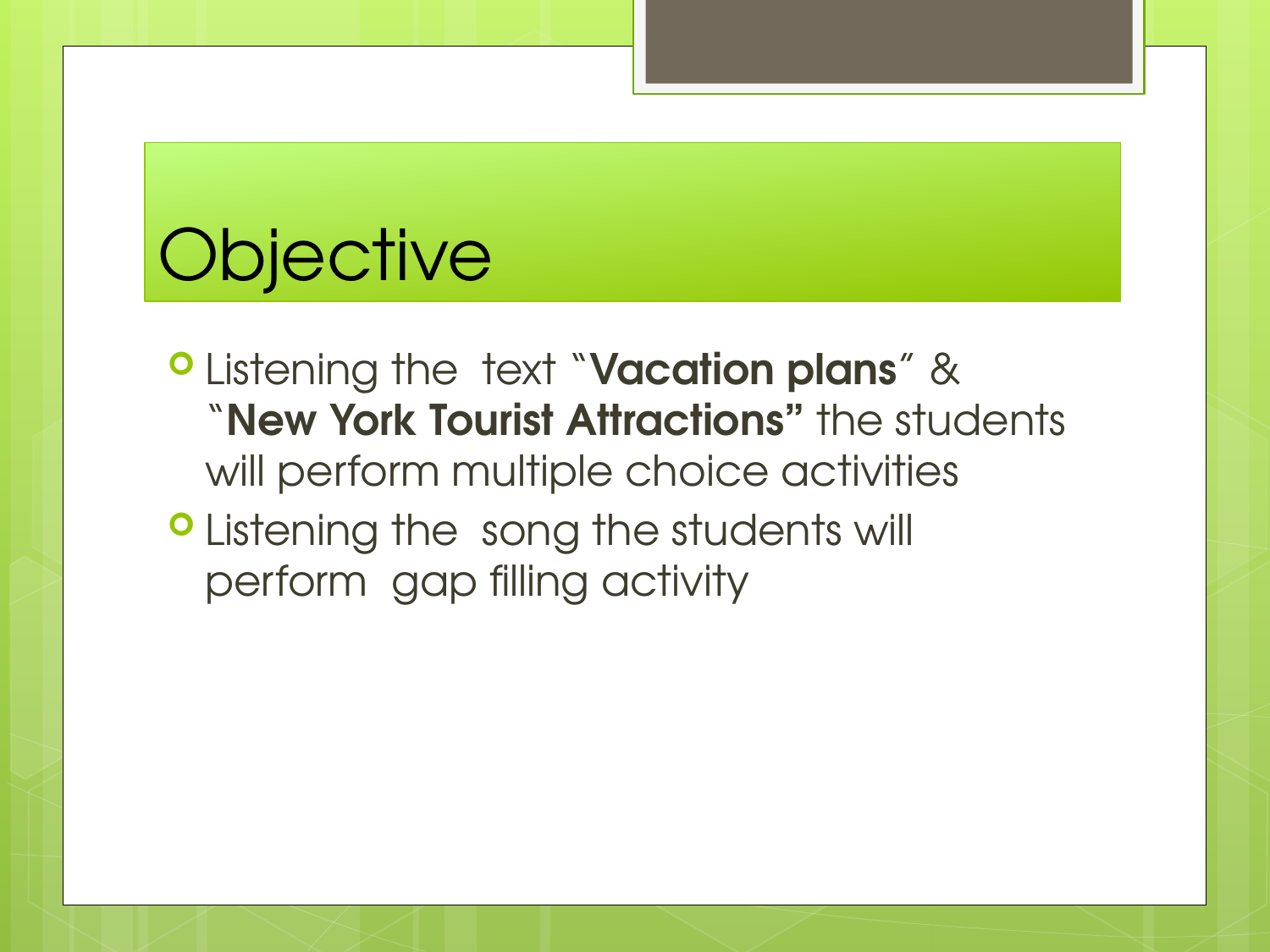

# Objective
Listening the  text “Vacation plans” & “New York Tourist Attractions” the students will perform multiple choice activities
Listening the  song the students will perform  gap filling activity